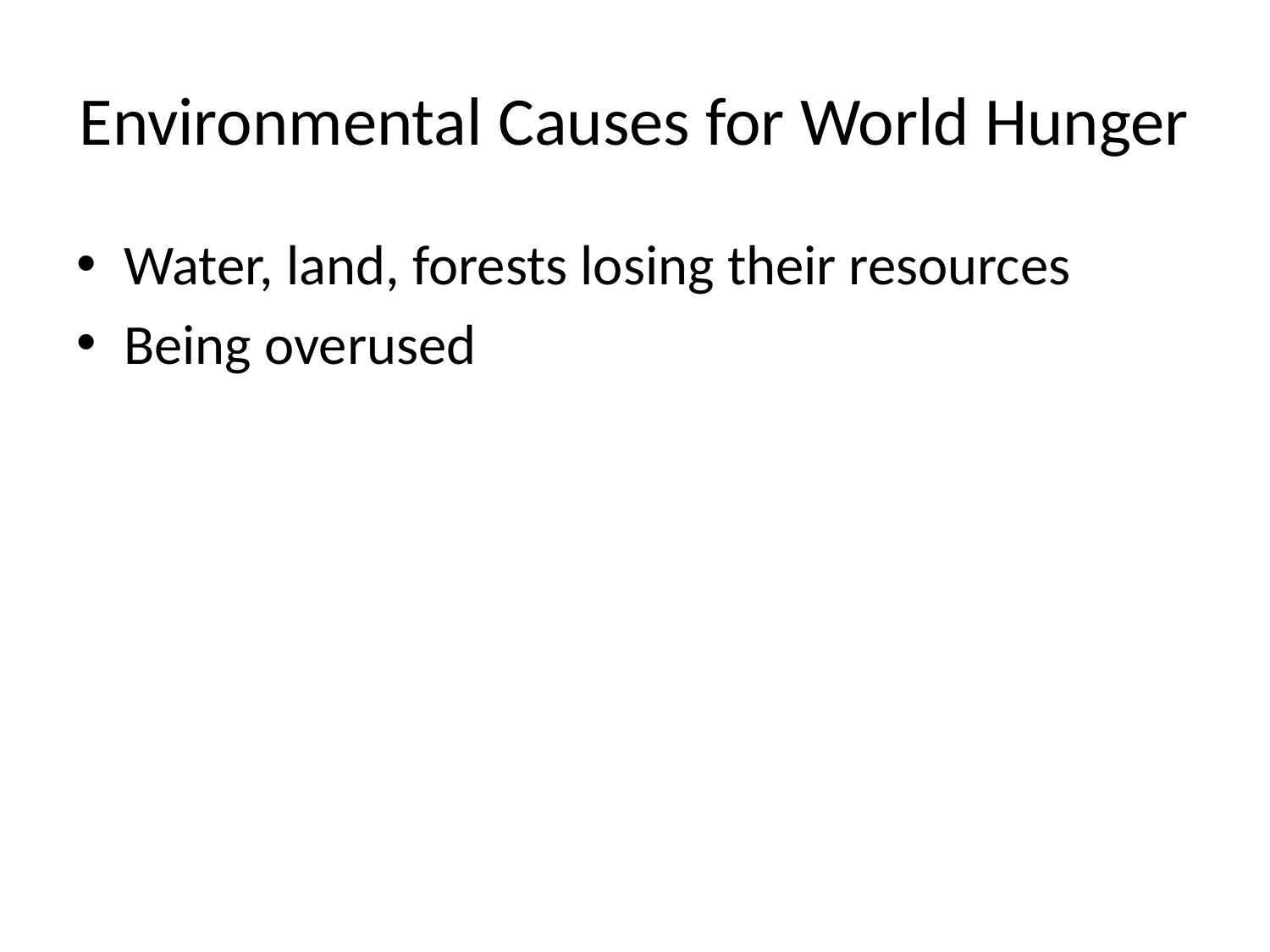

# Environmental Causes for World Hunger
Water, land, forests losing their resources
Being overused